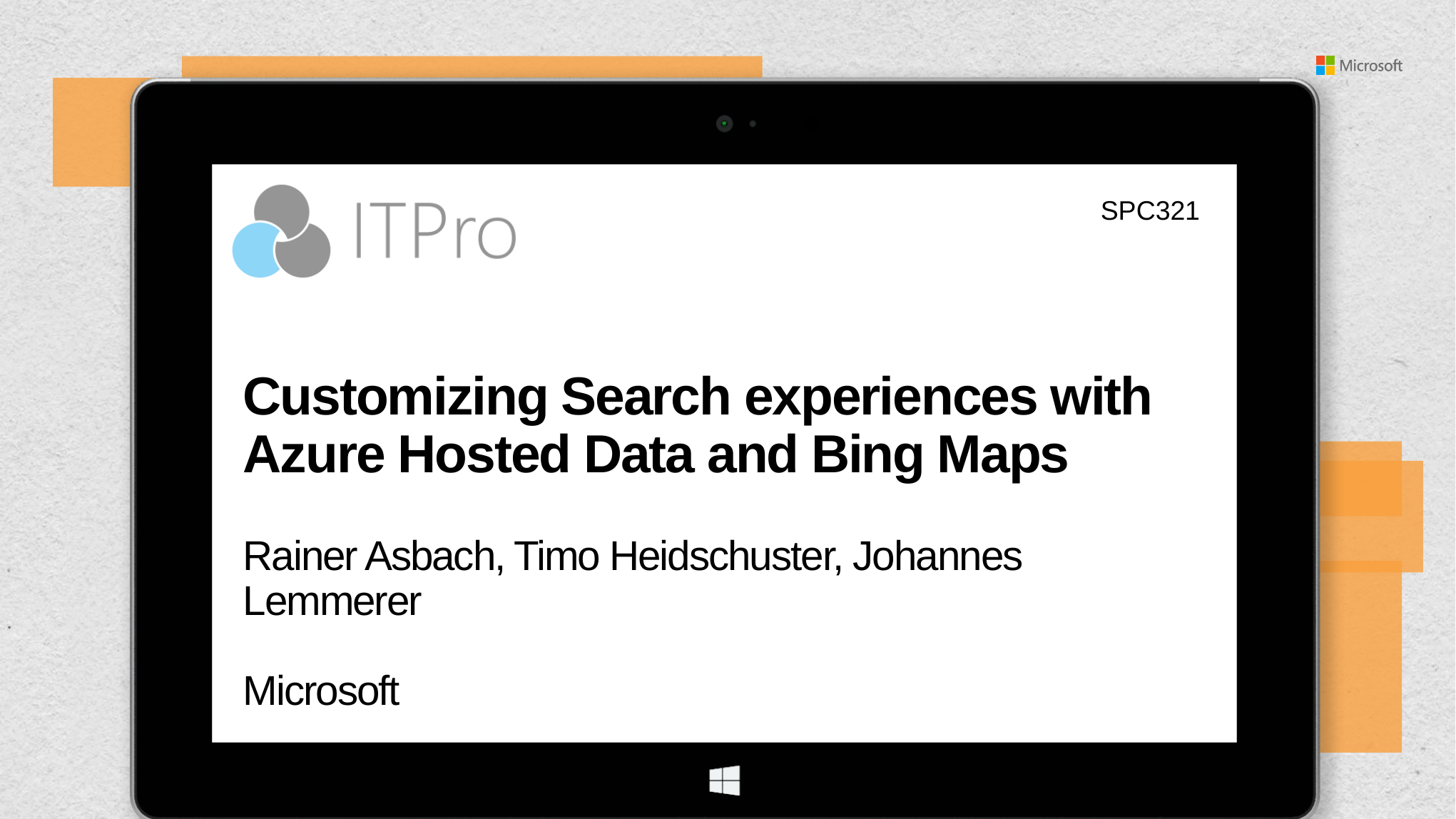

SPC321
# Customizing Search experiences with Azure Hosted Data and Bing Maps
Rainer Asbach, Timo Heidschuster, Johannes Lemmerer

Microsoft